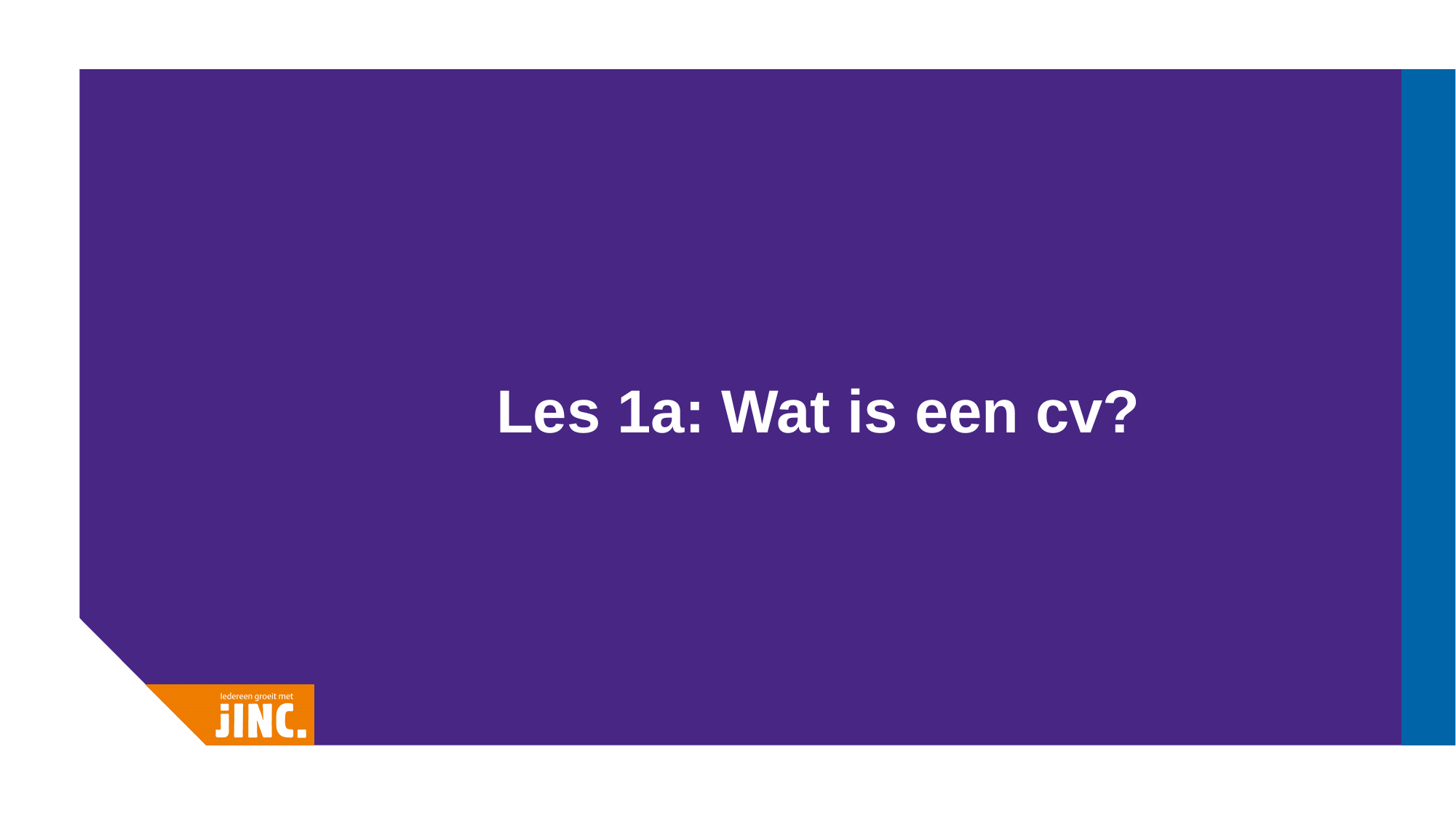

# Les 1a: Wat is een cv?